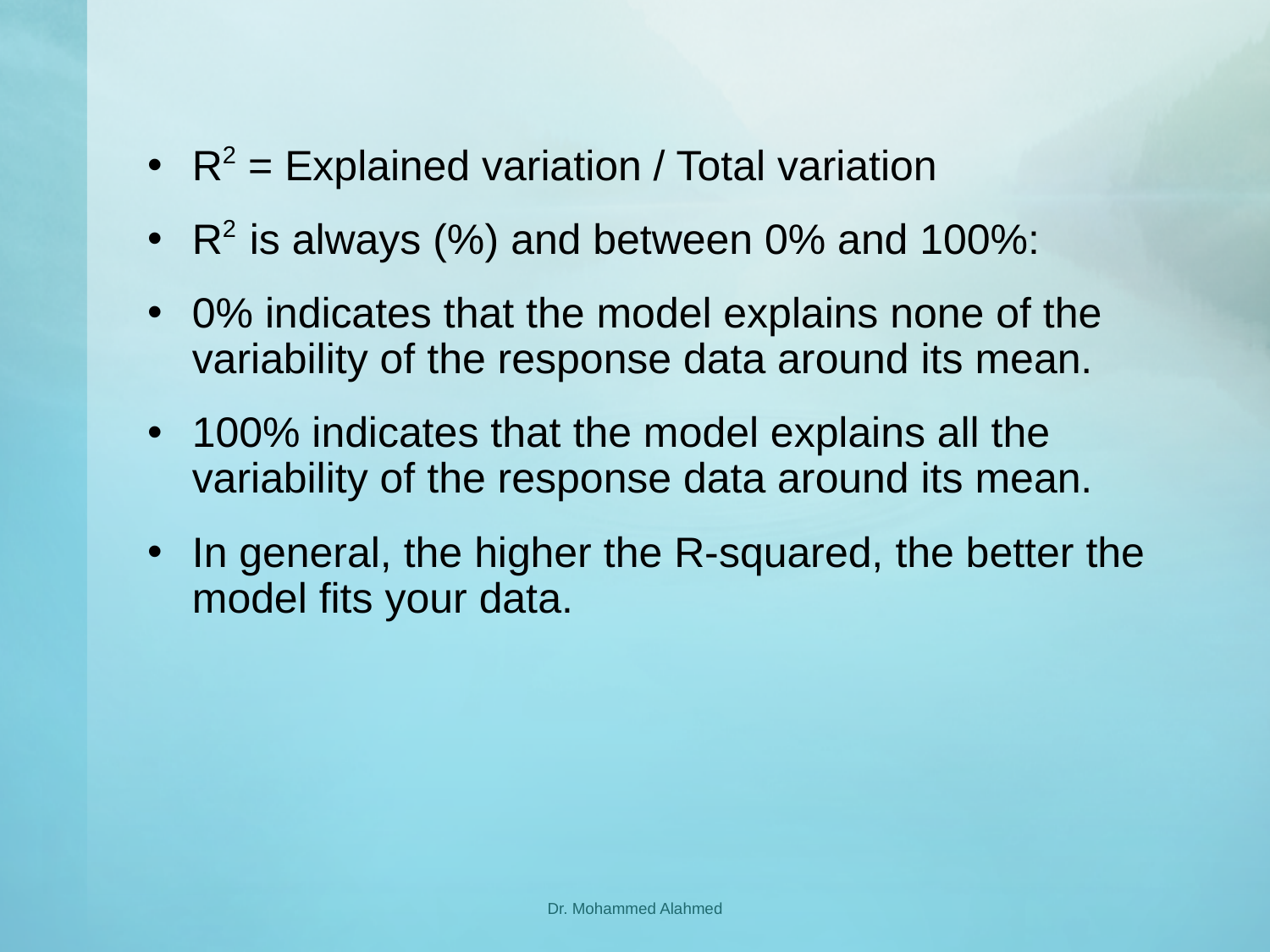

R2 = Explained variation / Total variation
R2  is always (%) and between 0% and 100%:
0% indicates that the model explains none of the variability of the response data around its mean.
100% indicates that the model explains all the variability of the response data around its mean.
In general, the higher the R-squared, the better the model fits your data.
Dr. Mohammed Alahmed